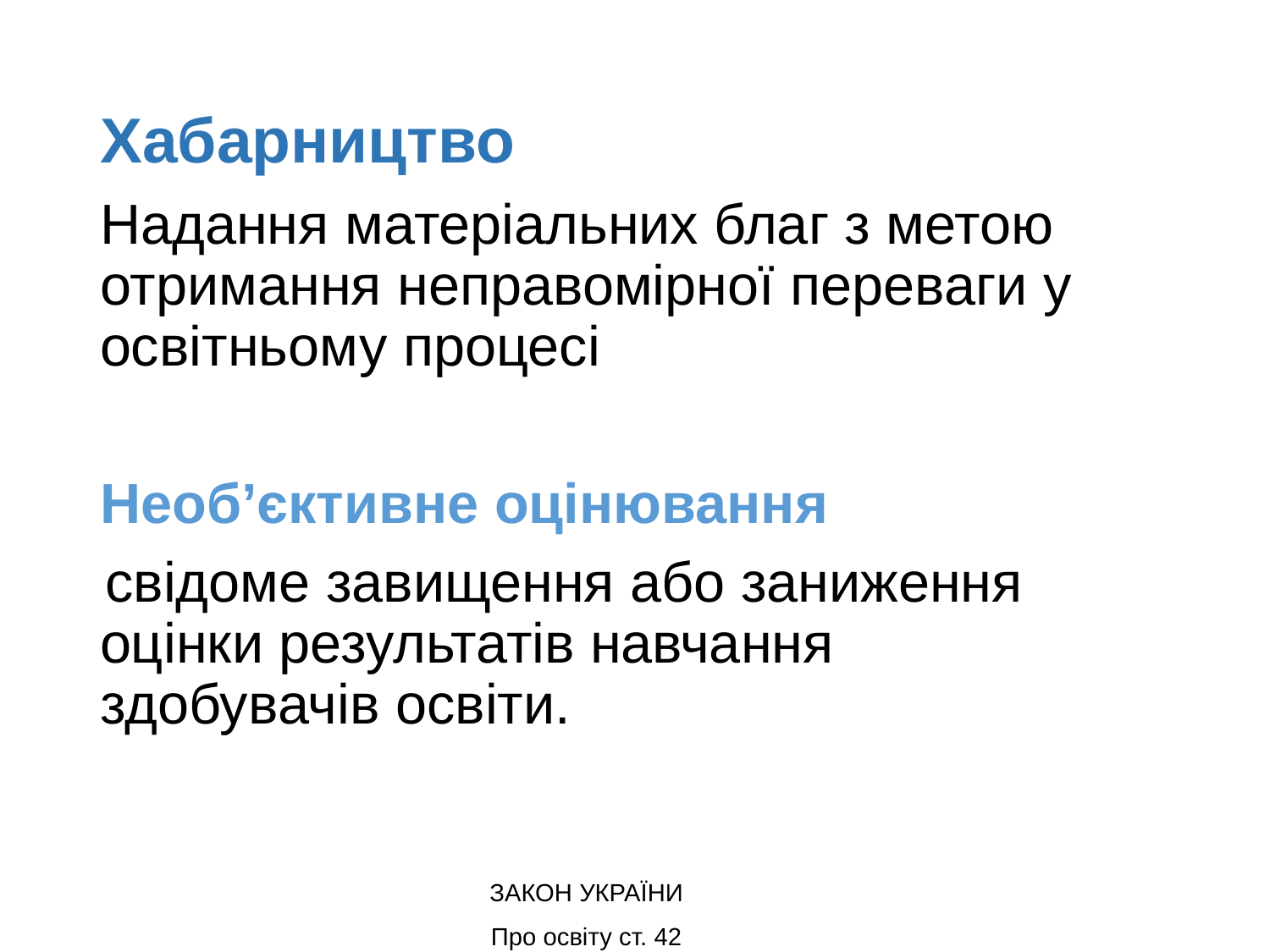

# Хабарництво
Надання матеріальних благ з метою отримання неправомірної переваги у освітньому процесі

Необ’єктивне оцінювання
 свідоме завищення або заниження оцінки результатів навчання здобувачів освіти.

ЗАКОН УКРАЇНИ
Про освіту ст. 42